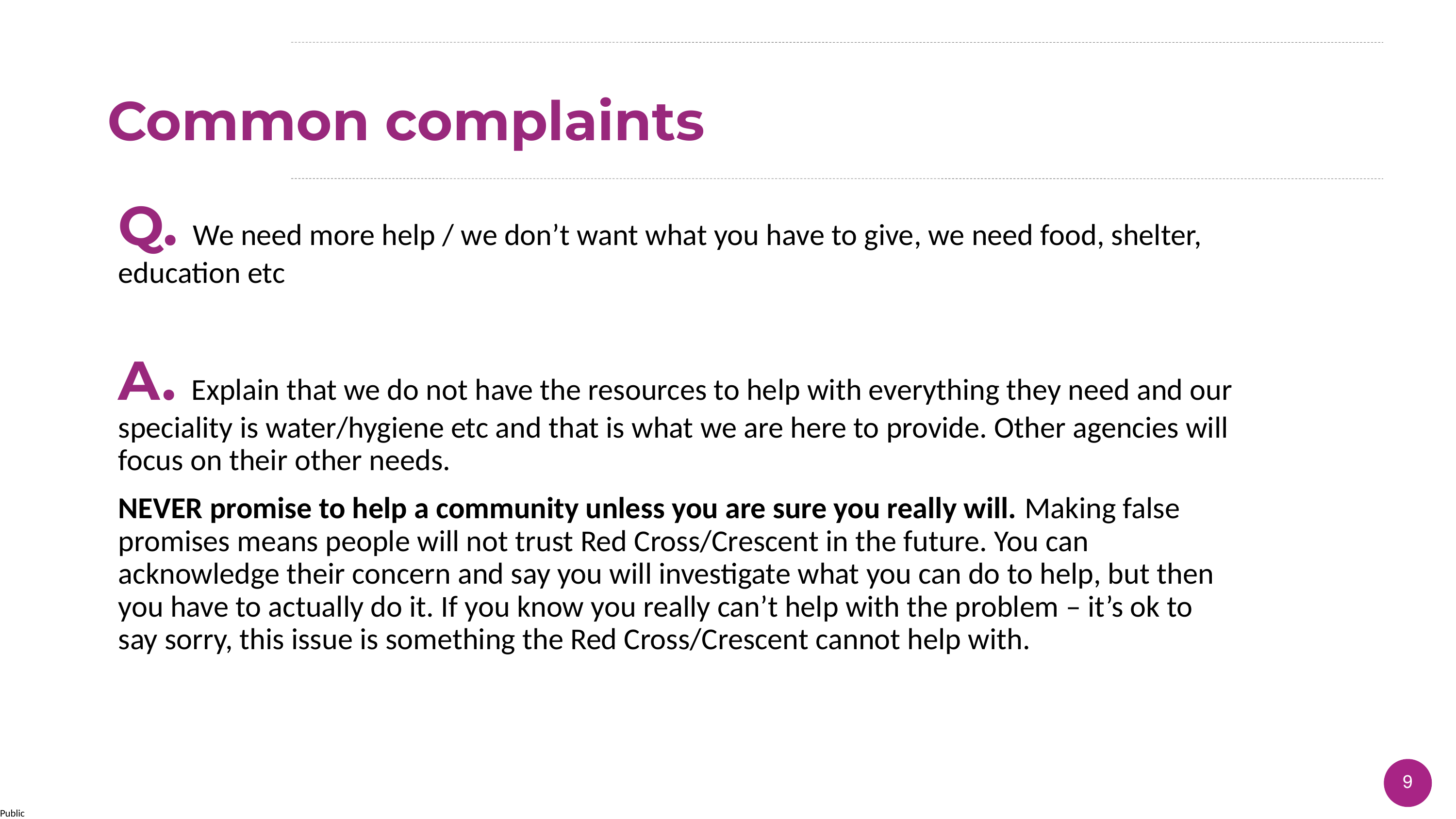

# Common complaints
Q. We need more help / we don’t want what you have to give, we need food, shelter, education etc

A. Explain that we do not have the resources to help with everything they need and our speciality is water/hygiene etc and that is what we are here to provide. Other agencies will focus on their other needs.
NEVER promise to help a community unless you are sure you really will. Making false promises means people will not trust Red Cross/Crescent in the future. You can acknowledge their concern and say you will investigate what you can do to help, but then you have to actually do it. If you know you really can’t help with the problem – it’s ok to say sorry, this issue is something the Red Cross/Crescent cannot help with.